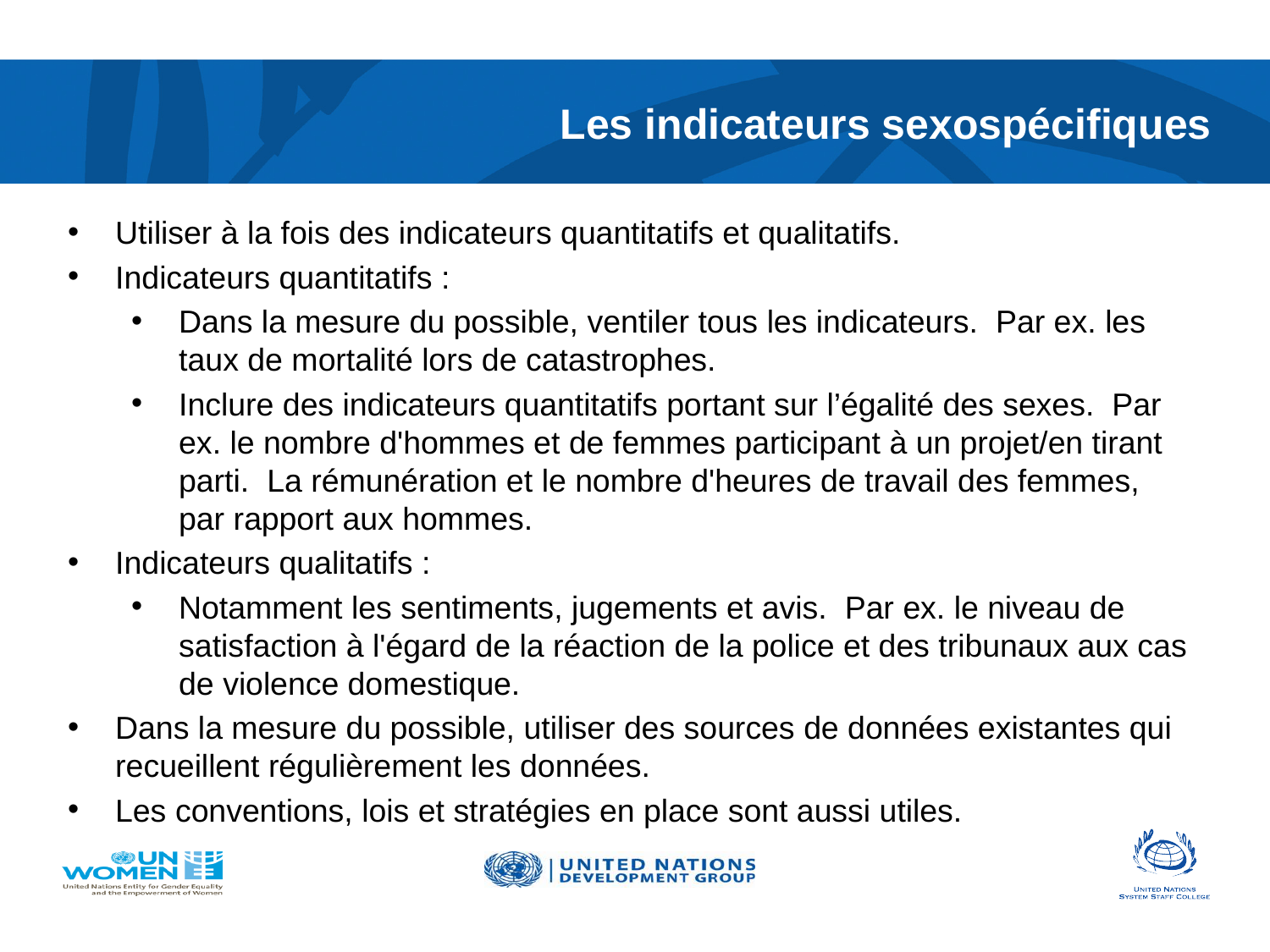

# Les indicateurs sexospécifiques
Utiliser à la fois des indicateurs quantitatifs et qualitatifs.
Indicateurs quantitatifs :
Dans la mesure du possible, ventiler tous les indicateurs.  Par ex. les taux de mortalité lors de catastrophes.
Inclure des indicateurs quantitatifs portant sur l’égalité des sexes.  Par ex. le nombre d'hommes et de femmes participant à un projet/en tirant parti.  La rémunération et le nombre d'heures de travail des femmes, par rapport aux hommes.
Indicateurs qualitatifs :
Notamment les sentiments, jugements et avis.  Par ex. le niveau de satisfaction à l'égard de la réaction de la police et des tribunaux aux cas de violence domestique.
Dans la mesure du possible, utiliser des sources de données existantes qui recueillent régulièrement les données.
Les conventions, lois et stratégies en place sont aussi utiles.